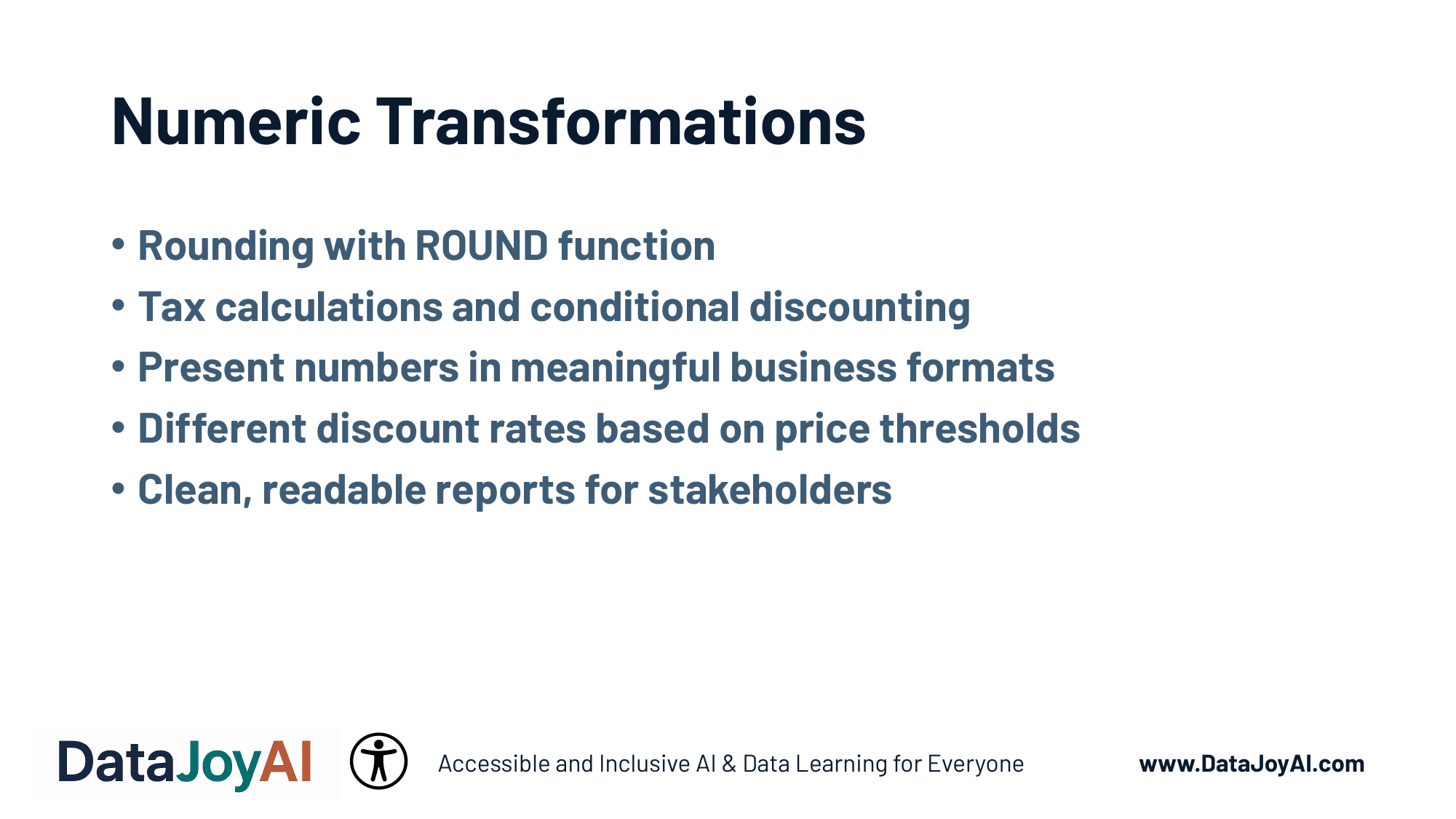

# Numeric Transformations
Rounding with ROUND function
Tax calculations and conditional discounting
Present numbers in meaningful business formats
Different discount rates based on price thresholds
Clean, readable reports for stakeholders